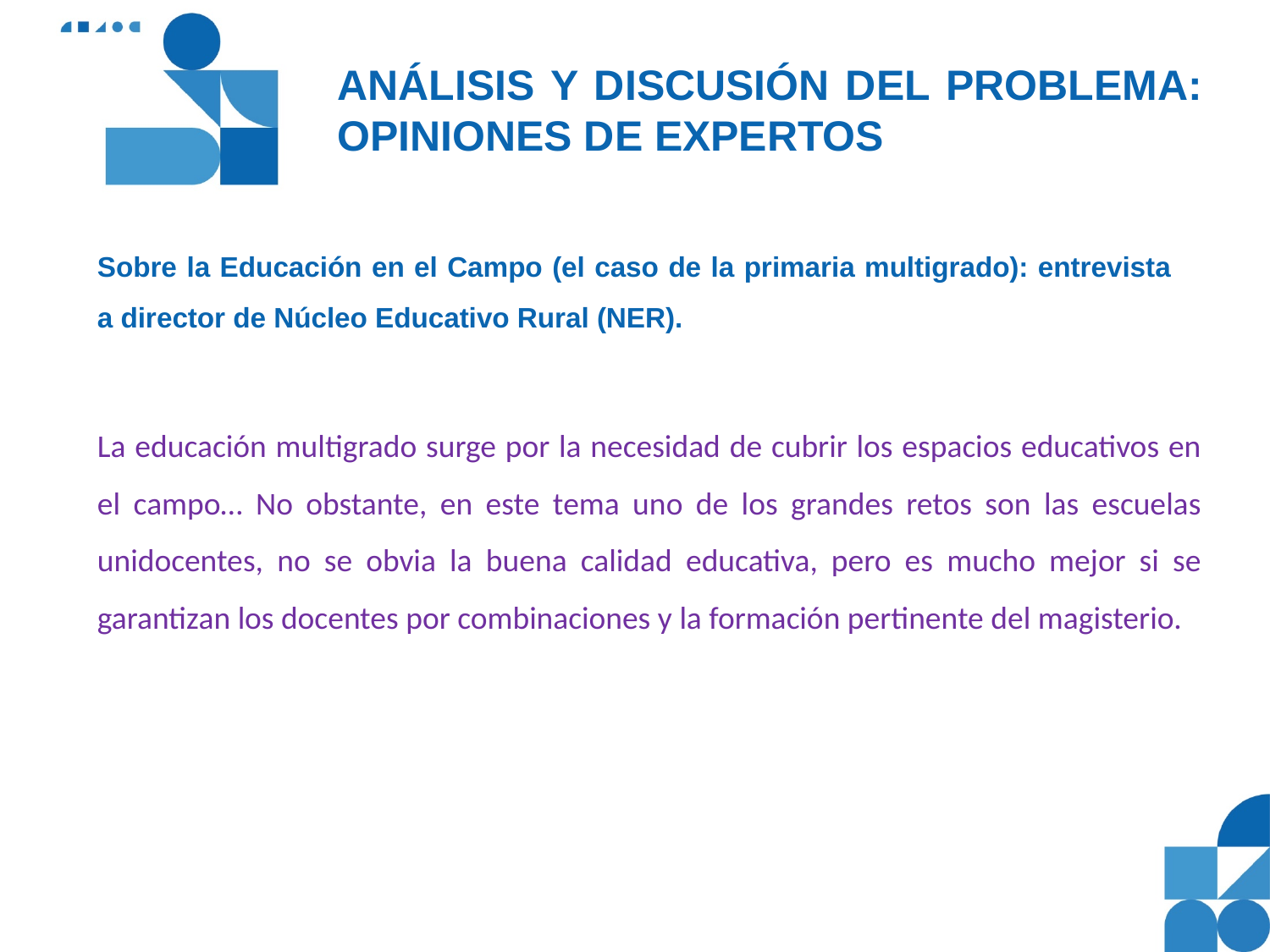

# ANÁLISIS Y DISCUSIÓN DEL PROBLEMA: OPINIONES DE EXPERTOS
Sobre la Educación en el Campo (el caso de la primaria multigrado): entrevista a director de Núcleo Educativo Rural (NER).
La educación multigrado surge por la necesidad de cubrir los espacios educativos en el campo… No obstante, en este tema uno de los grandes retos son las escuelas unidocentes, no se obvia la buena calidad educativa, pero es mucho mejor si se garantizan los docentes por combinaciones y la formación pertinente del magisterio.